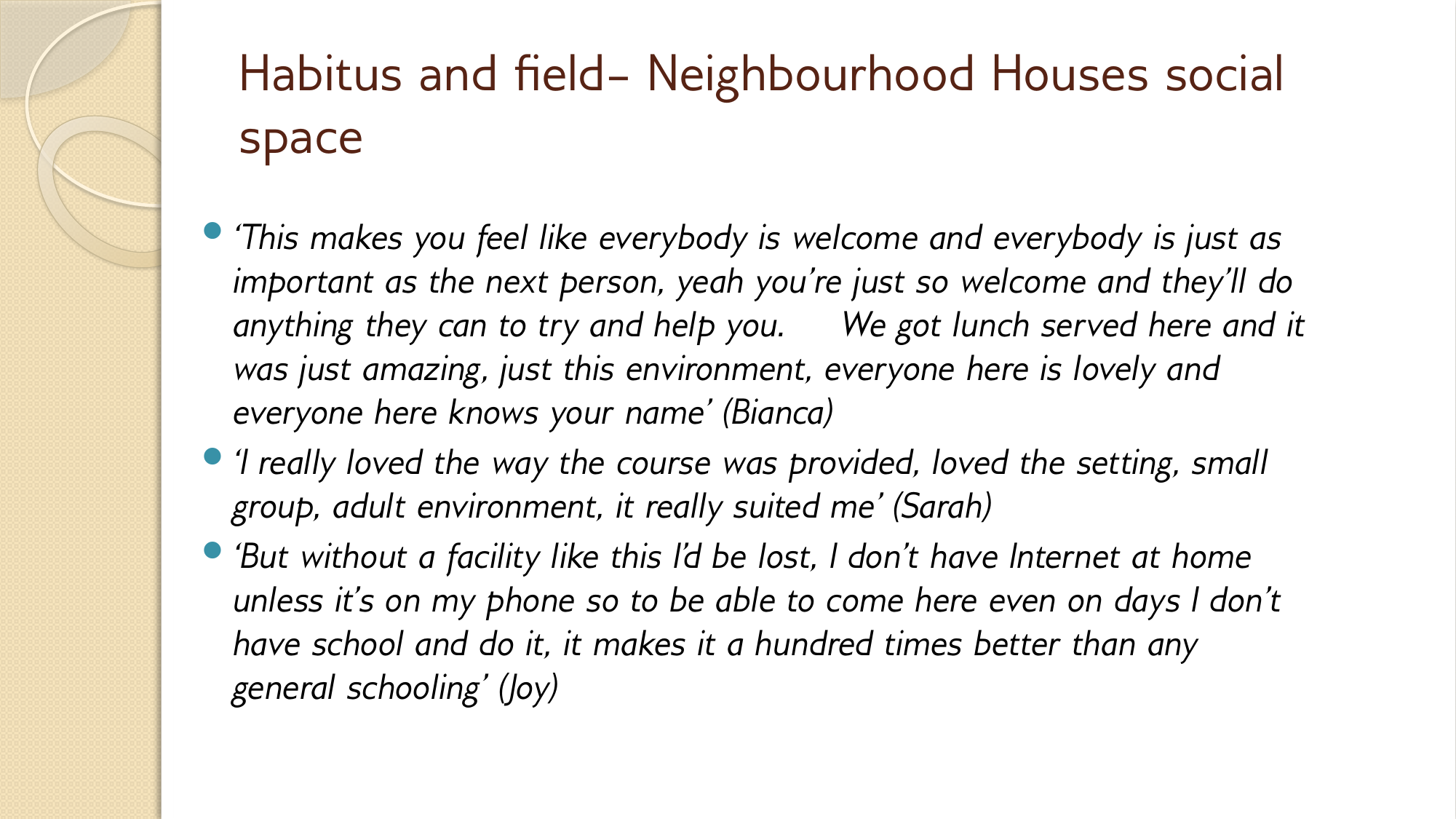

# Habitus and field– Neighbourhood Houses social space
‘This makes you feel like everybody is welcome and everybody is just as important as the next person, yeah you’re just so welcome and they’ll do anything they can to try and help you.     We got lunch served here and it was just amazing, just this environment, everyone here is lovely and everyone here knows your name’ (Bianca)
‘I really loved the way the course was provided, loved the setting, small group, adult environment, it really suited me’ (Sarah)
‘But without a facility like this I’d be lost, I don’t have Internet at home unless it’s on my phone so to be able to come here even on days I don’t have school and do it, it makes it a hundred times better than any general schooling’ (Joy)